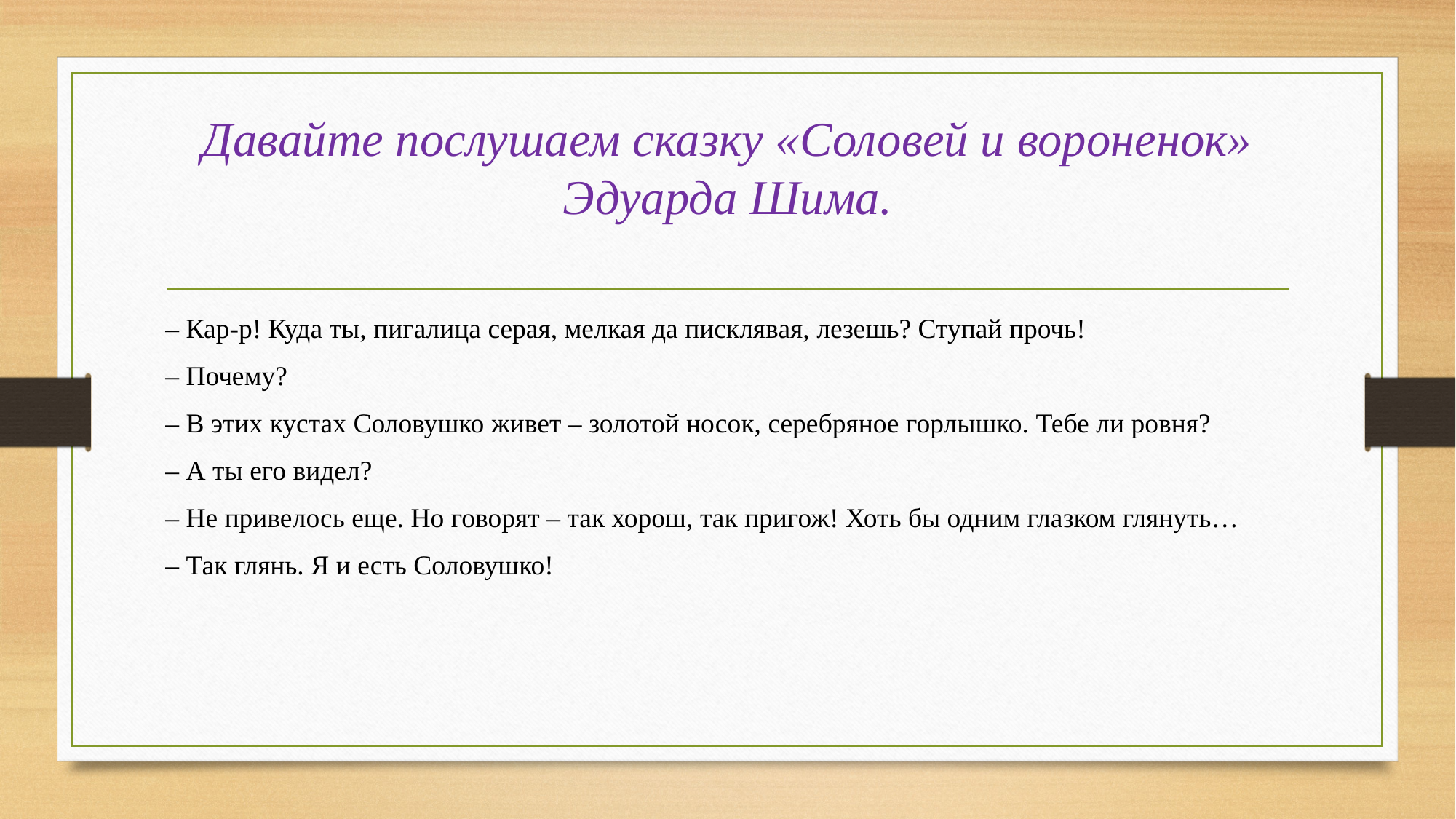

# Давайте послушаем сказку «Соловей и вороненок» Эдуарда Шима.
– Кар-р! Куда ты, пигалица серая, мелкая да писклявая, лезешь? Ступай прочь!
– Почему?
– В этих кустах Соловушко живет – золотой носок, серебряное горлышко. Тебе ли ровня?
– А ты его видел?
– Не привелось еще. Но говорят – так хорош, так пригож! Хоть бы одним глазком глянуть…
– Так глянь. Я и есть Соловушко!